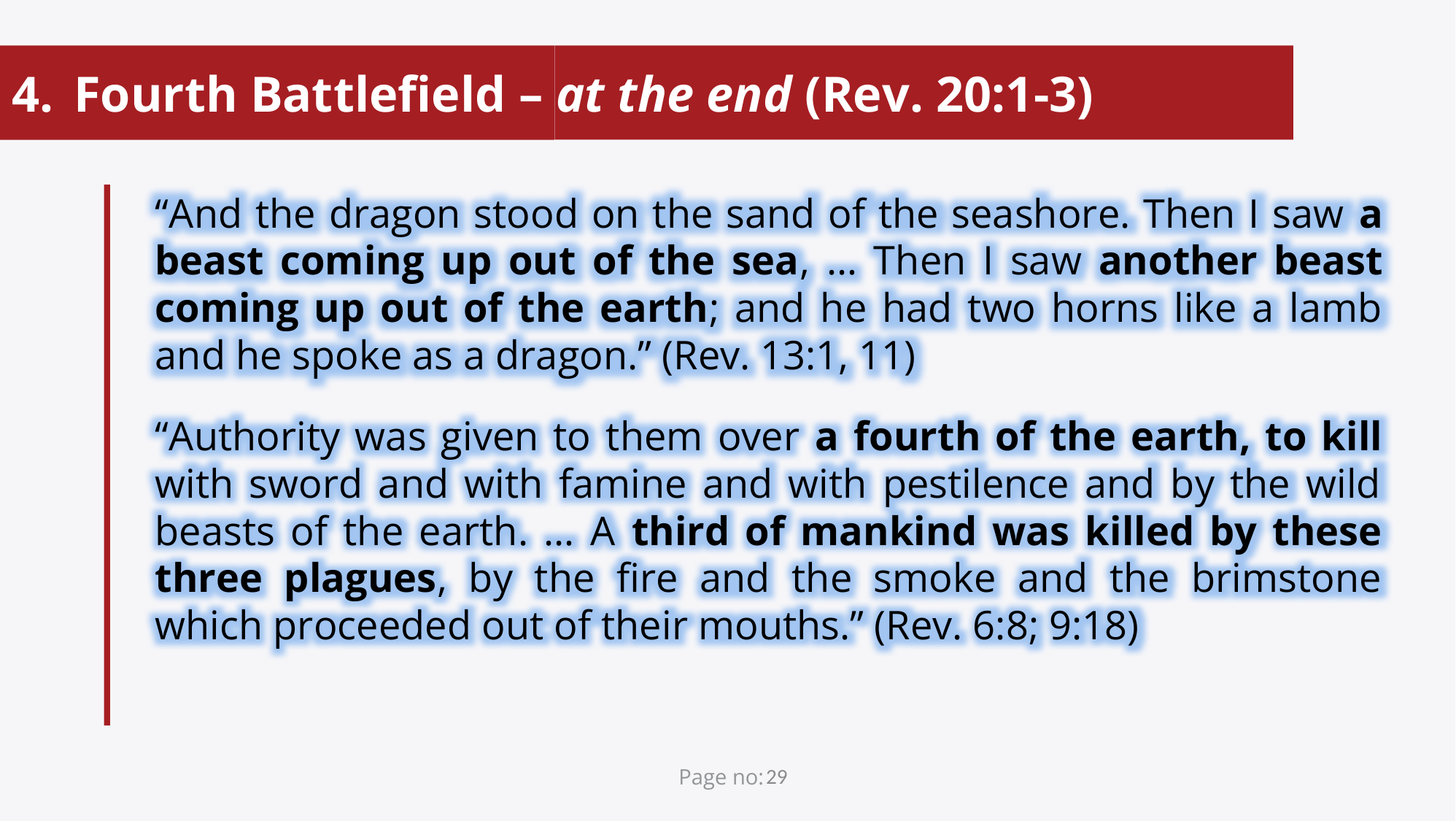

Fourth Battlefield – at the end (Rev. 20:1-3)
“And the dragon stood on the sand of the seashore. Then I saw a beast coming up out of the sea, … Then I saw another beast coming up out of the earth; and he had two horns like a lamb and he spoke as a dragon.” (Rev. 13:1, 11)
“Authority was given to them over a fourth of the earth, to kill with sword and with famine and with pestilence and by the wild beasts of the earth. … A third of mankind was killed by these three plagues, by the fire and the smoke and the brimstone which proceeded out of their mouths.” (Rev. 6:8; 9:18)